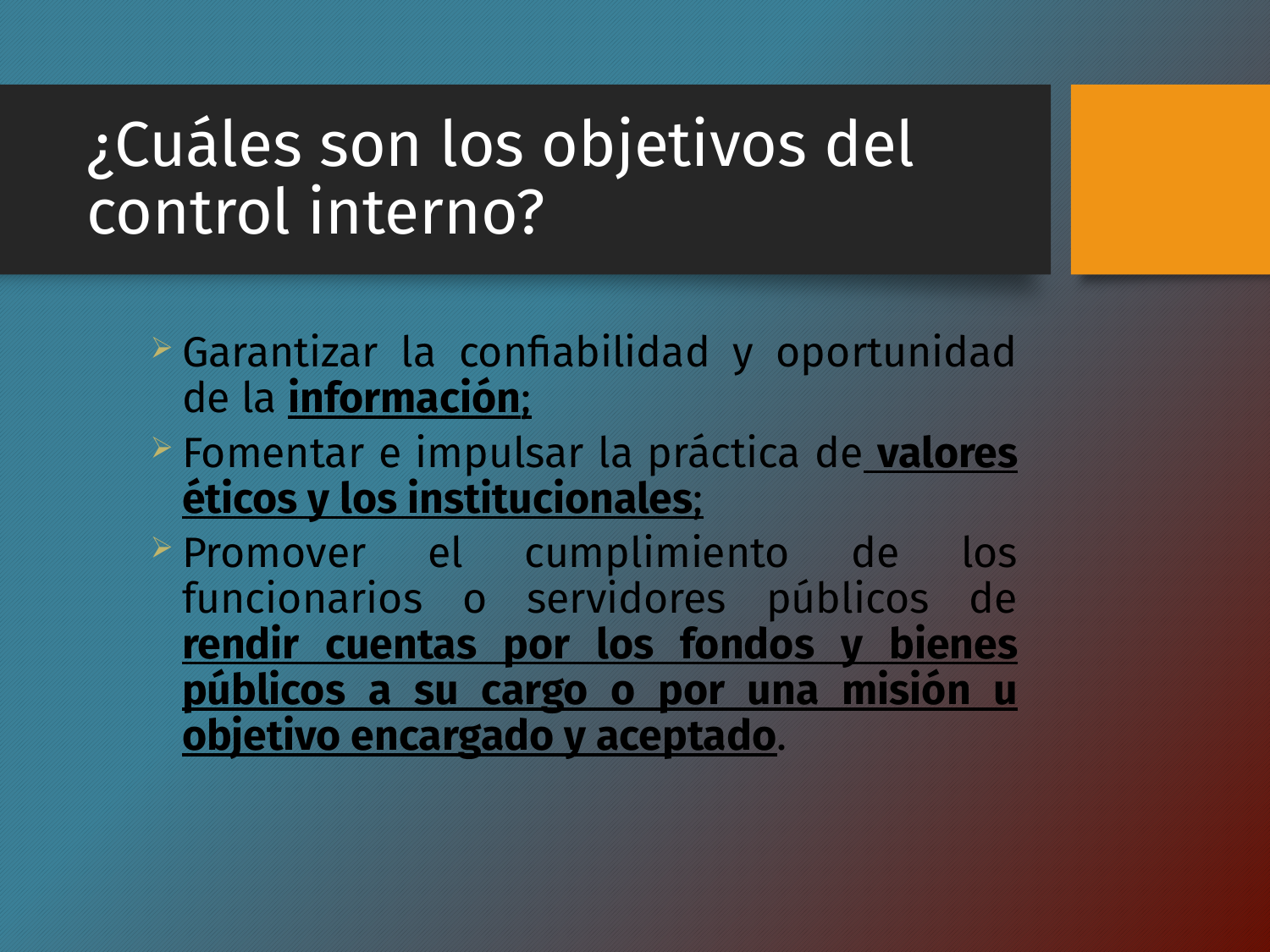

# ¿Cuáles son los objetivos del control interno?
Garantizar la confiabilidad y oportunidad de la información;
Fomentar e impulsar la práctica de valores éticos y los institucionales;
Promover el cumplimiento de los funcionarios o servidores públicos de rendir cuentas por los fondos y bienes públicos a su cargo o por una misión u objetivo encargado y aceptado.